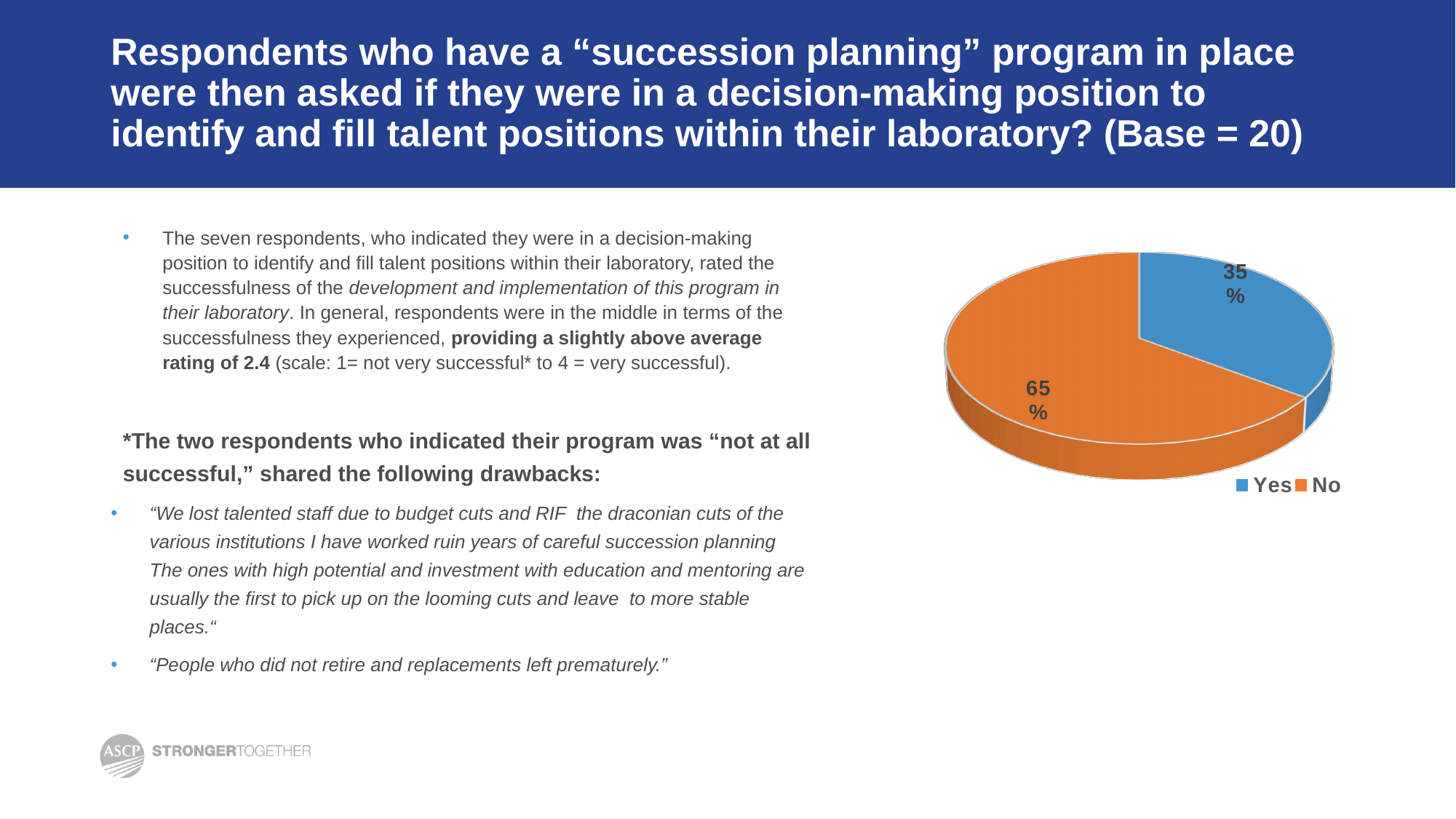

# Respondents who have a “succession planning” program in place were then asked if they were in a decision-making position to identify and fill talent positions within their laboratory? (Base = 20)
The seven respondents, who indicated they were in a decision-making position to identify and fill talent positions within their laboratory, rated the successfulness of the development and implementation of this program in their laboratory. In general, respondents were in the middle in terms of the successfulness they experienced, providing a slightly above average rating of 2.4 (scale: 1= not very successful* to 4 = very successful).

*The two respondents who indicated their program was “not at all successful,” shared the following drawbacks:
“We lost talented staff due to budget cuts and RIF  the draconian cuts of the various institutions I have worked ruin years of careful succession planning  The ones with high potential and investment with education and mentoring are usually the first to pick up on the looming cuts and leave  to more stable places.“
“People who did not retire and replacements left prematurely.”

[unsupported chart]